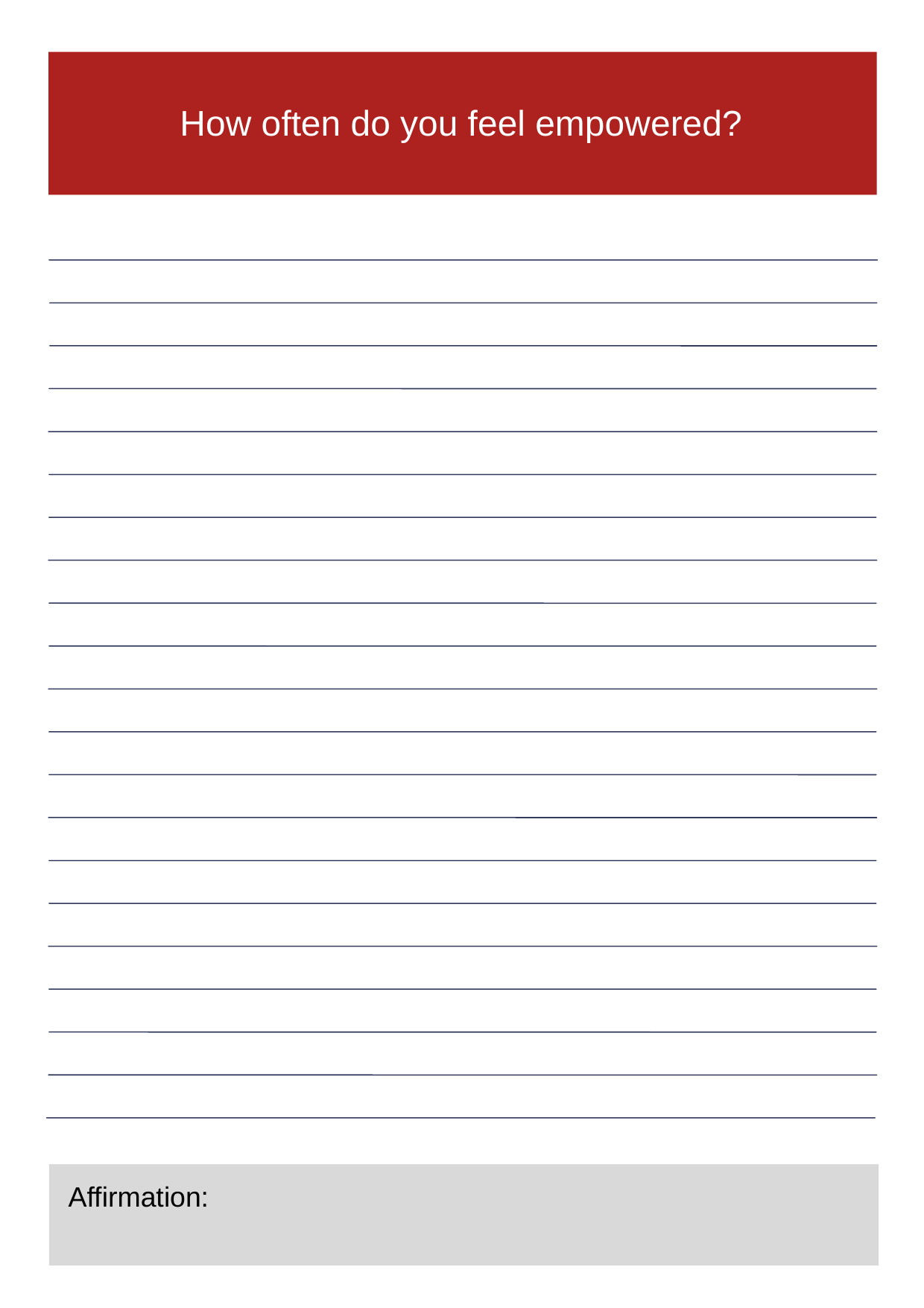

How often do you feel empowered?

Affirmation: